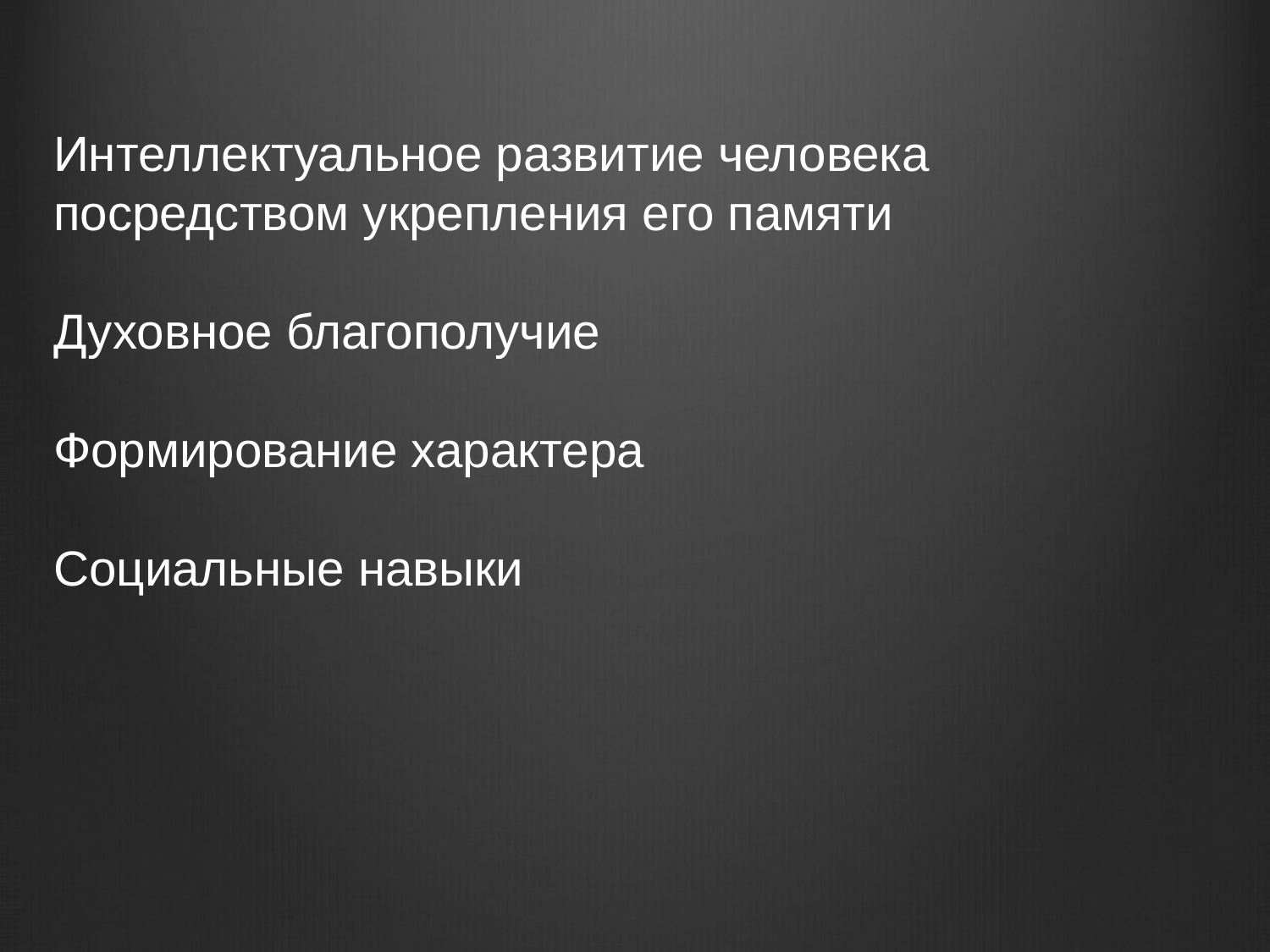

Интеллектуальное развитие человека посредством укрепления его памяти

Духовное благополучие

Формирование характера

Социальные навыки